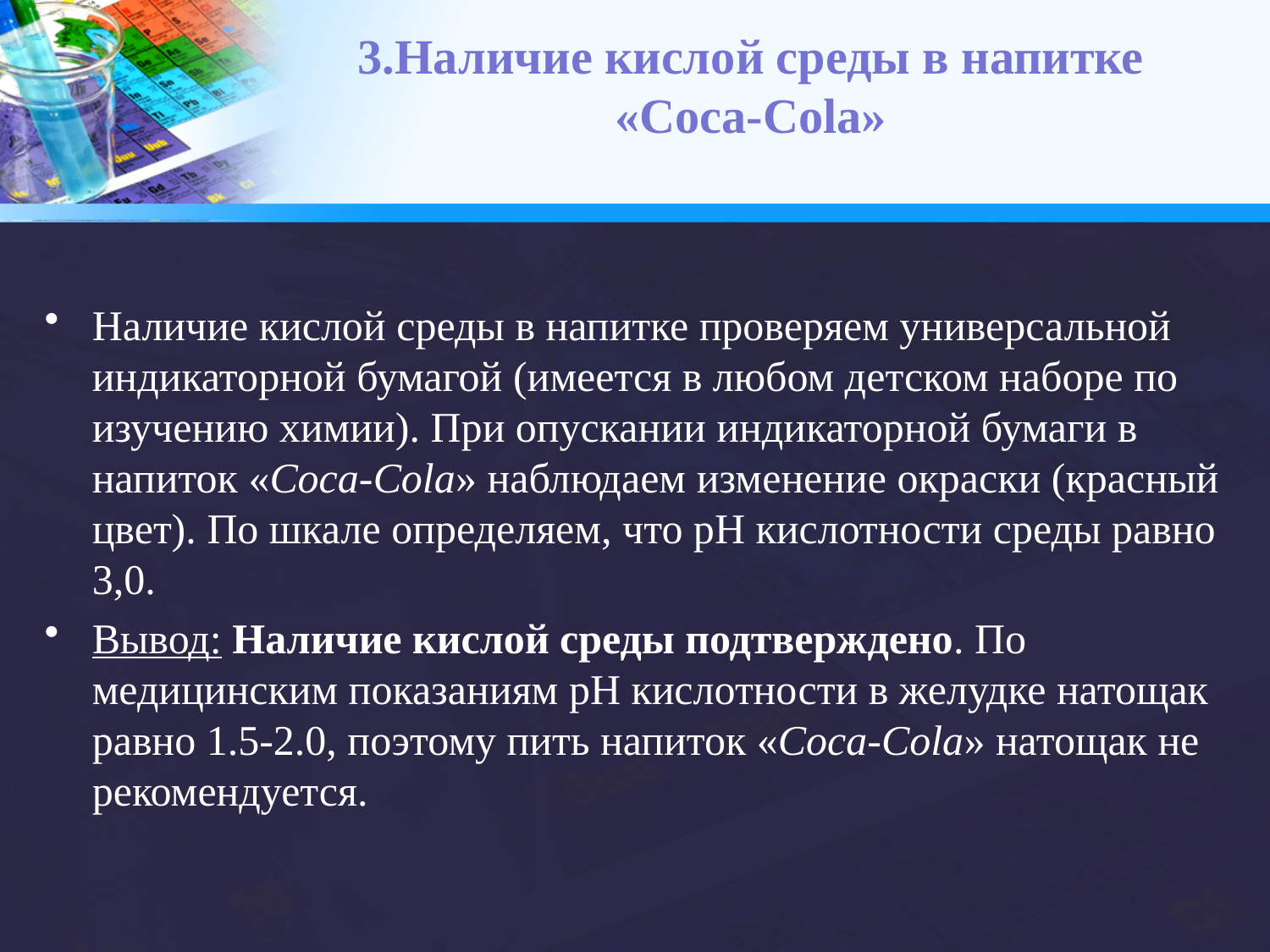

# 3.Наличие кислой среды в напитке «Coca-Cola»

Наличие кислой среды в напитке проверяем универсальной индикаторной бумагой (имеется в любом детском наборе по изучению химии). При опускании индикаторной бумаги в напиток «Coca-Cola» наблюдаем изменение окраски (красный цвет). По шкале определяем, что pH кислотности среды равно 3,0.
Вывод: Наличие кислой среды подтверждено. По медицинским показаниям pH кислотности в желудке натощак равно 1.5-2.0, поэтому пить напиток «Coca-Cola» натощак не рекомендуется.